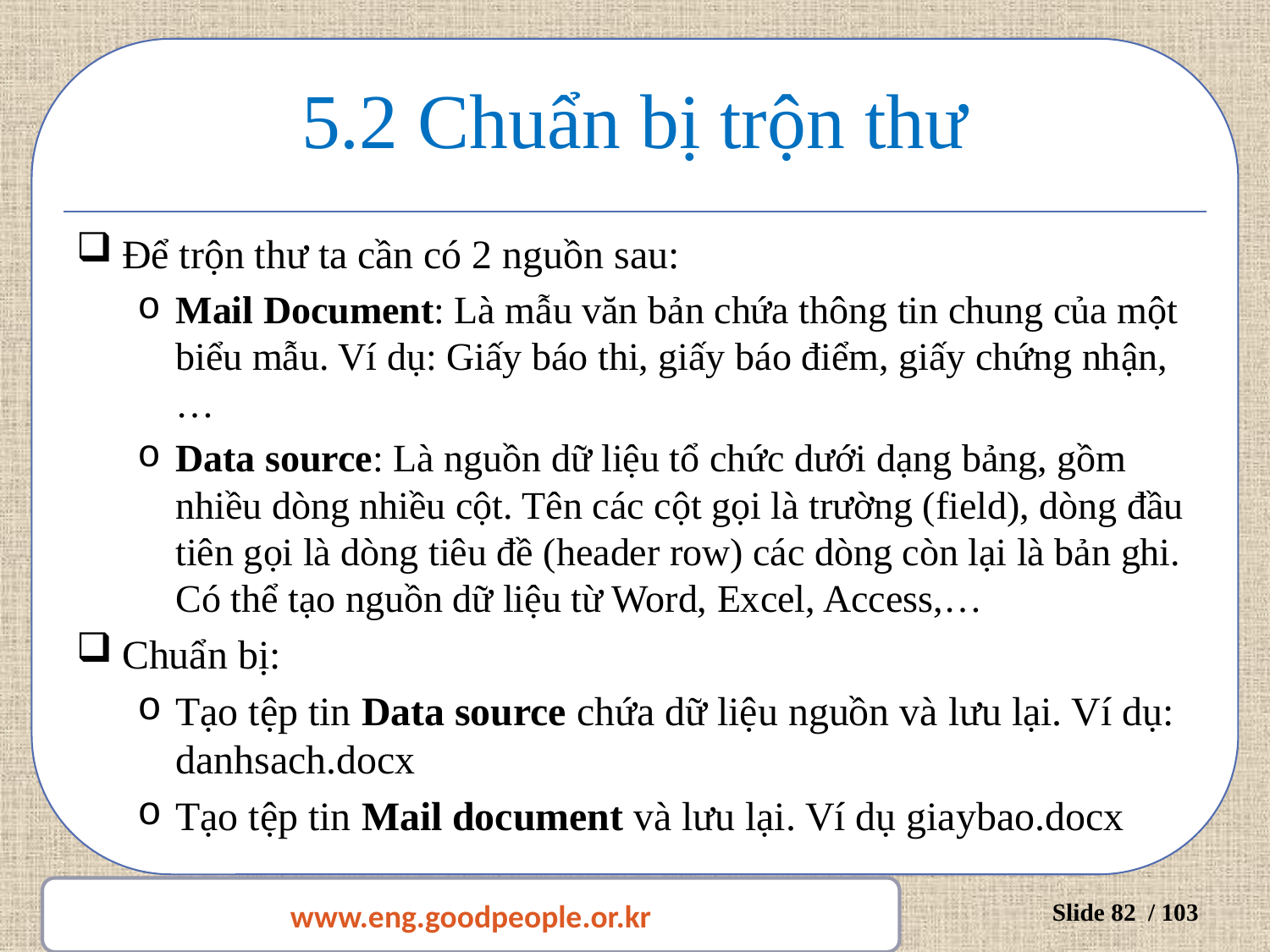

# 5.2 Chuẩn bị trộn thư
Để trộn thư ta cần có 2 nguồn sau:
Mail Document: Là mẫu văn bản chứa thông tin chung của một biểu mẫu. Ví dụ: Giấy báo thi, giấy báo điểm, giấy chứng nhận, …
Data source: Là nguồn dữ liệu tổ chức dưới dạng bảng, gồm nhiều dòng nhiều cột. Tên các cột gọi là trường (field), dòng đầu tiên gọi là dòng tiêu đề (header row) các dòng còn lại là bản ghi. Có thể tạo nguồn dữ liệu từ Word, Excel, Access,…
Chuẩn bị:
Tạo tệp tin Data source chứa dữ liệu nguồn và lưu lại. Ví dụ: danhsach.docx
Tạo tệp tin Mail document và lưu lại. Ví dụ giaybao.docx
www.eng.goodpeople.or.kr